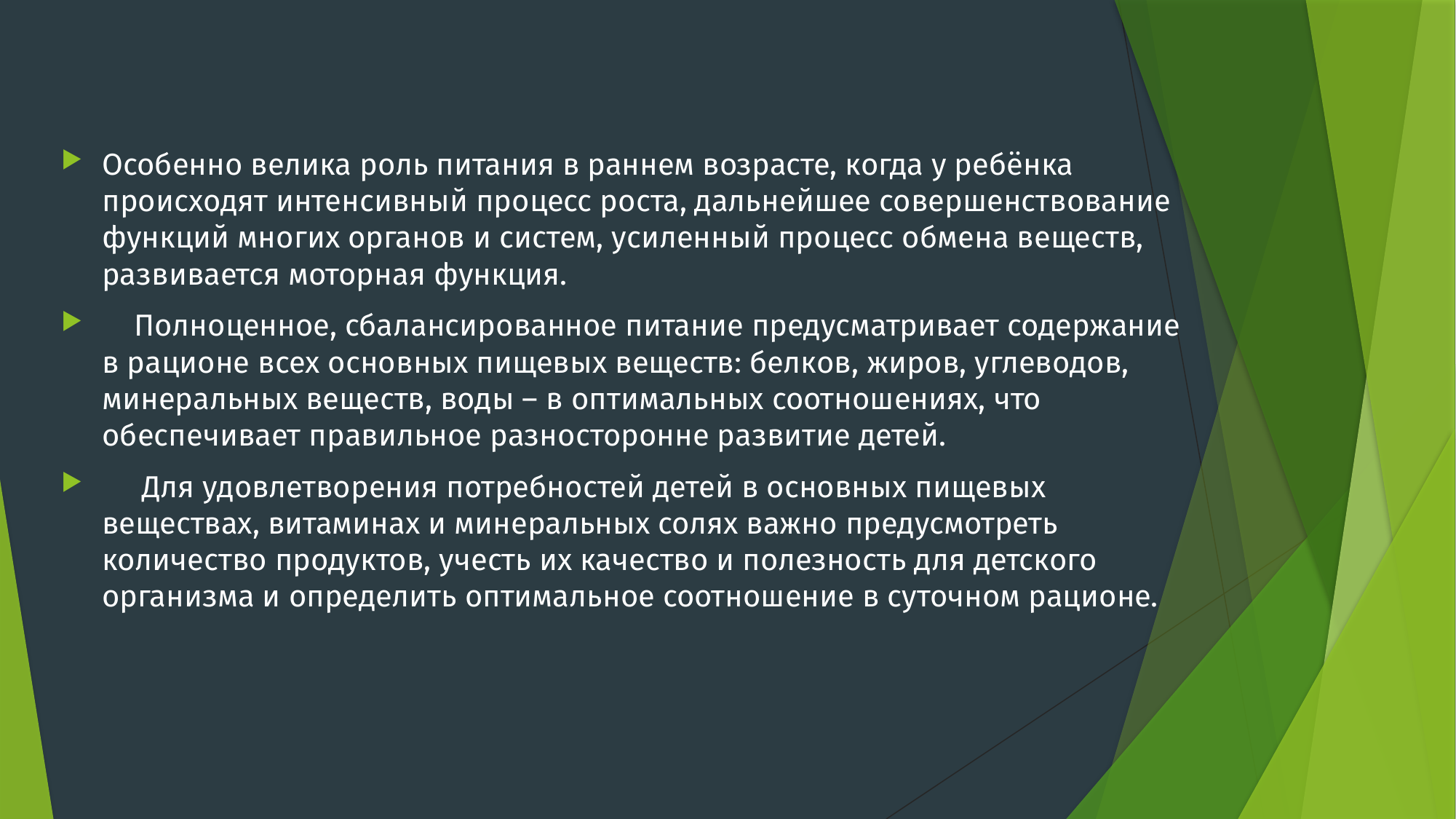

Особенно велика роль питания в раннем возрасте, когда у ребёнка происходят интенсивный процесс роста, дальнейшее совершенствование функций многих органов и систем, усиленный процесс обмена веществ, развивается моторная функция.
    Полноценное, сбалансированное питание предусматривает содержание в рационе всех основных пищевых веществ: белков, жиров, углеводов, минеральных веществ, воды – в оптимальных соотношениях, что обеспечивает правильное разносторонне развитие детей.
     Для удовлетворения потребностей детей в основных пищевых веществах, витаминах и минеральных солях важно предусмотреть количество продуктов, учесть их качество и полезность для детского организма и определить оптимальное соотношение в суточном рационе.